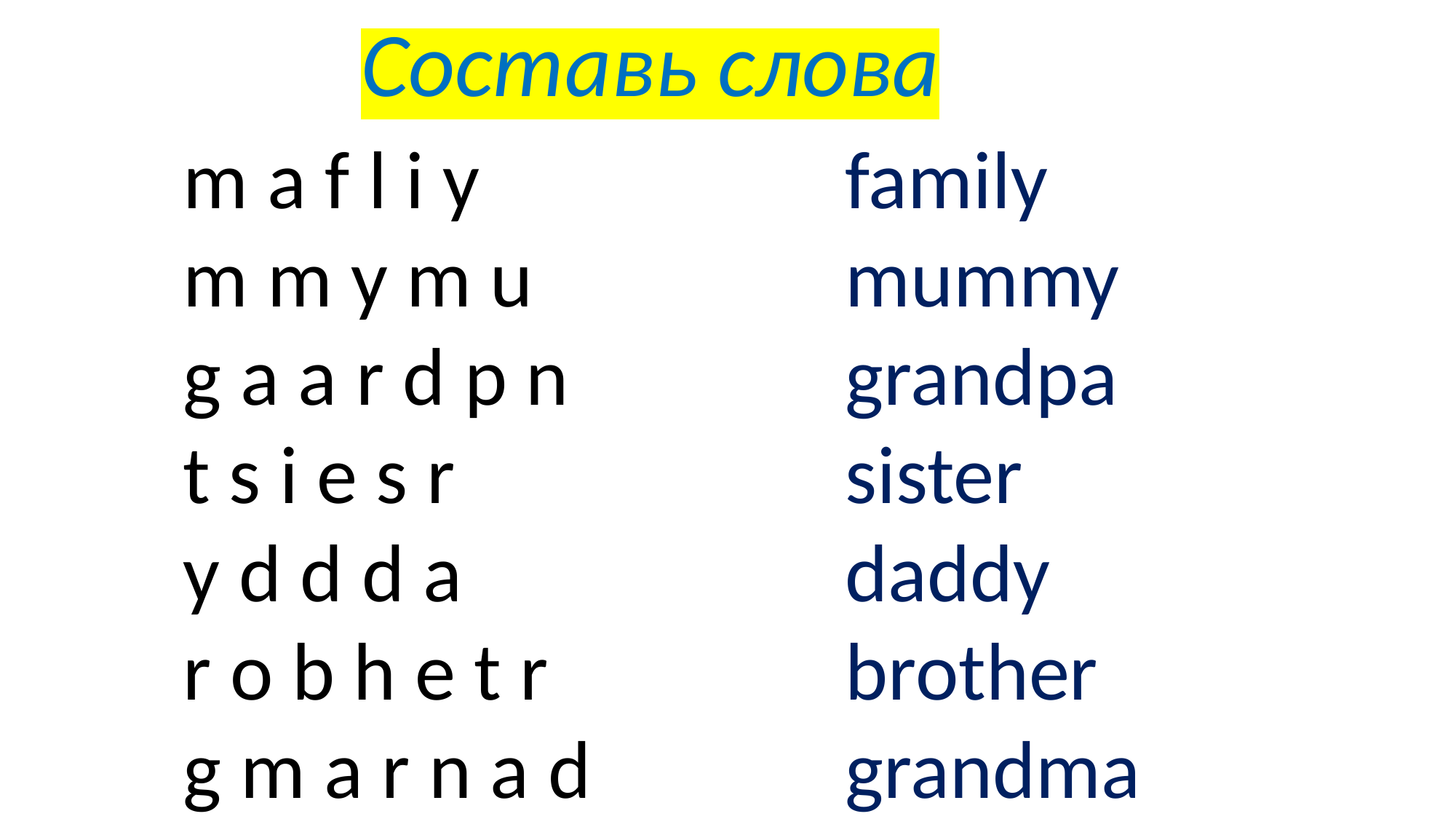

Составь слова
m a f l i y
m m y m u
g a a r d p n
t s i e s r
y d d d a
r o b h e t r
g m a r n a d
family
mummy
grandpa
sister
daddy
brother
grandma